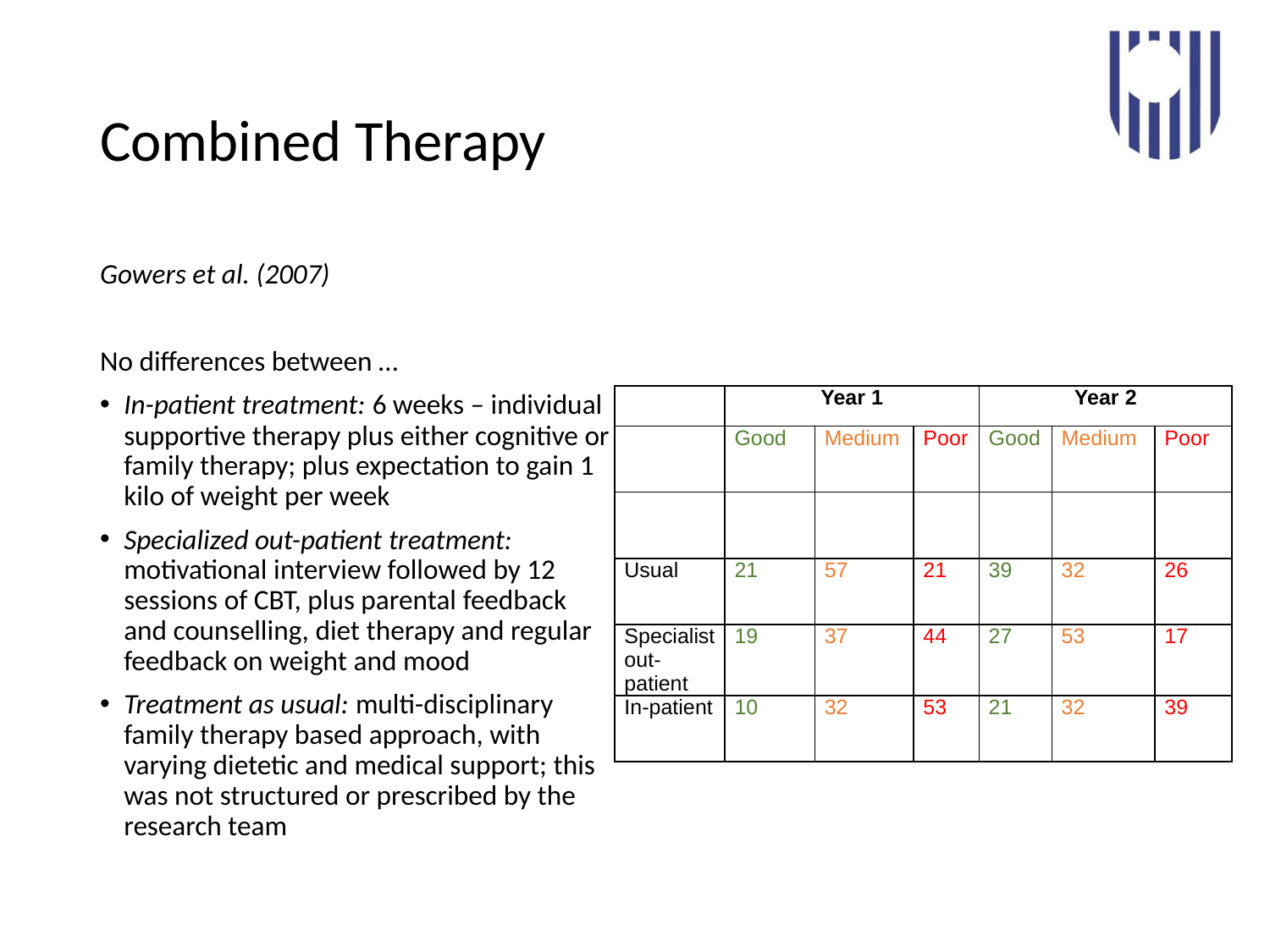

# Combined Therapy
Gowers et al. (2007)

No differences between …
In-patient treatment: 6 weeks – individual supportive therapy plus either cognitive or family therapy; plus expectation to gain 1 kilo of weight per week
Specialized out-patient treatment: motivational interview followed by 12 sessions of CBT, plus parental feedback and counselling, diet therapy and regular feedback on weight and mood
Treatment as usual: multi-disciplinary family therapy based approach, with varying dietetic and medical support; this was not structured or prescribed by the research team
|  | Year 1 |  |  | Year 2 |  |  |
| --- | --- | --- | --- | --- | --- | --- |
|  | Good | Medium | Poor | Good | Medium | Poor |
|  |  |  |  |  |  |  |
| Usual | 21 | 57 | 21 | 39 | 32 | 26 |
| Specialist out-patient | 19 | 37 | 44 | 27 | 53 | 17 |
| In-patient | 10 | 32 | 53 | 21 | 32 | 39 |